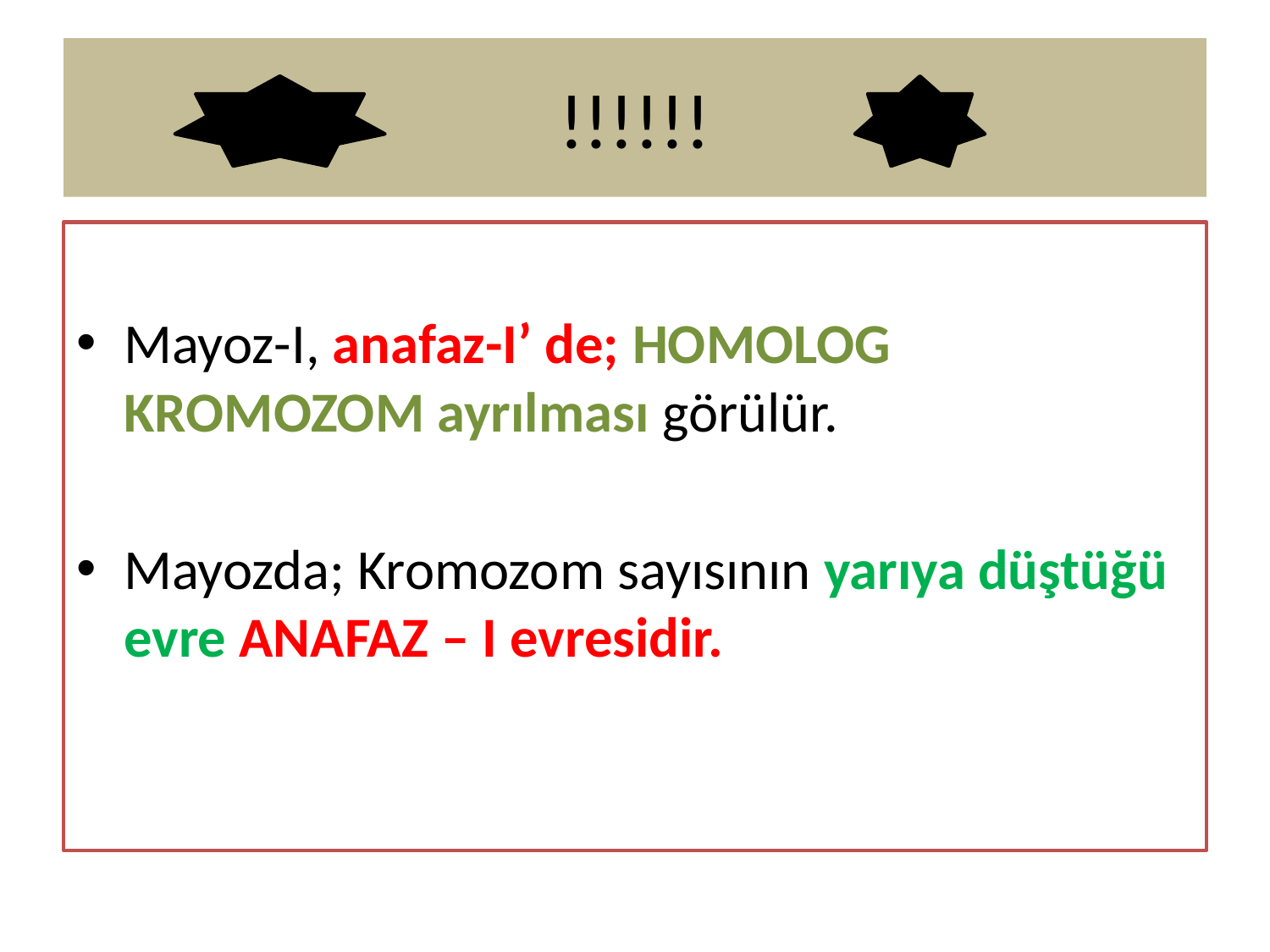

# !!!!!!

Mayoz-I, anafaz-I’ de; HOMOLOG KROMOZOM ayrılması görülür.

Mayozda; Kromozom sayısının yarıya düştüğü evre ANAFAZ – I evresidir.